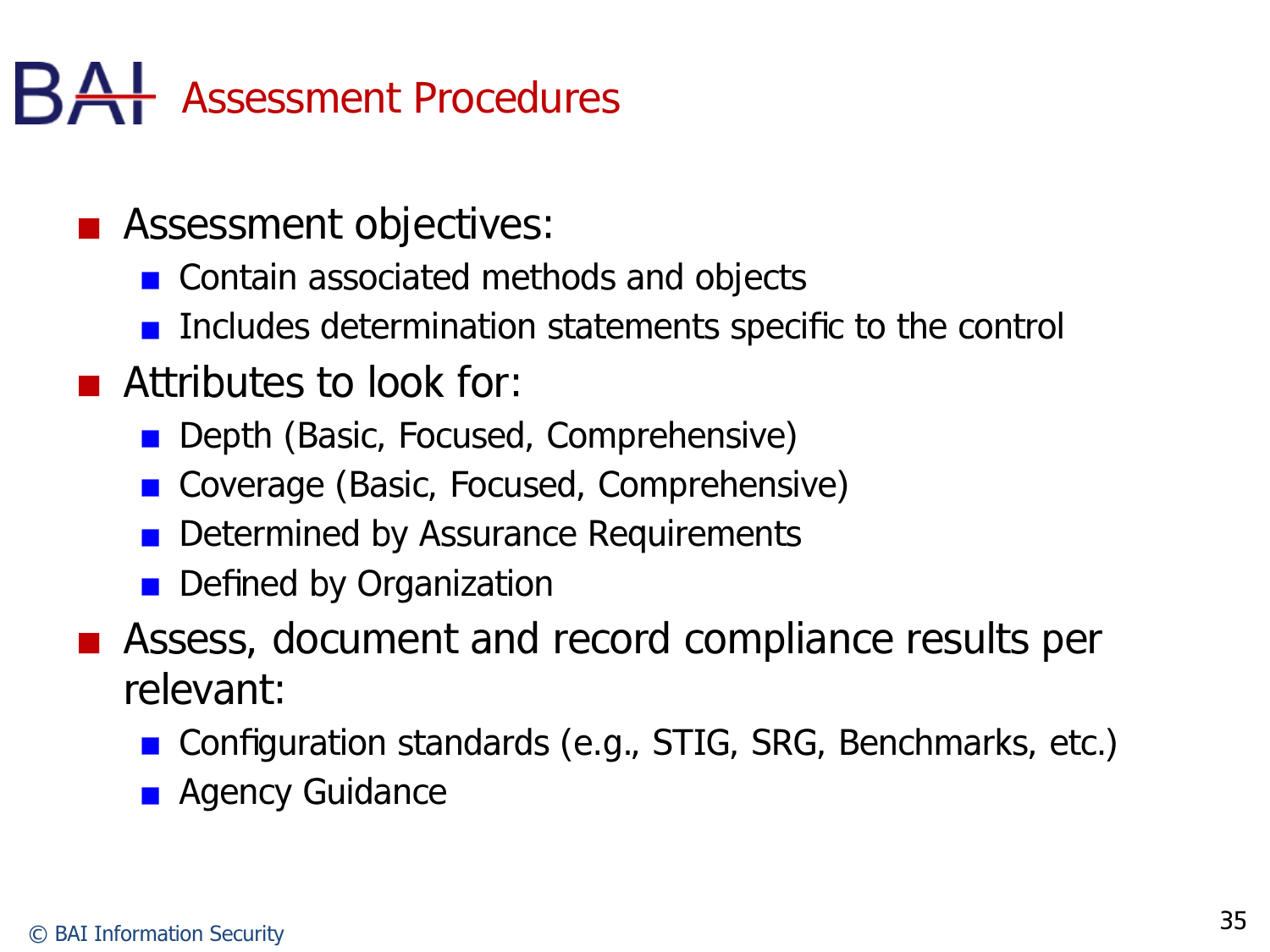

# Assessment Procedures
Assessment objectives:
Contain associated methods and objects
Includes determination statements specific to the control
Attributes to look for:
Depth (Basic, Focused, Comprehensive)
Coverage (Basic, Focused, Comprehensive)
Determined by Assurance Requirements
Defined by Organization
Assess, document and record compliance results per relevant:
Configuration standards (e.g., STIG, SRG, Benchmarks, etc.)
Agency Guidance